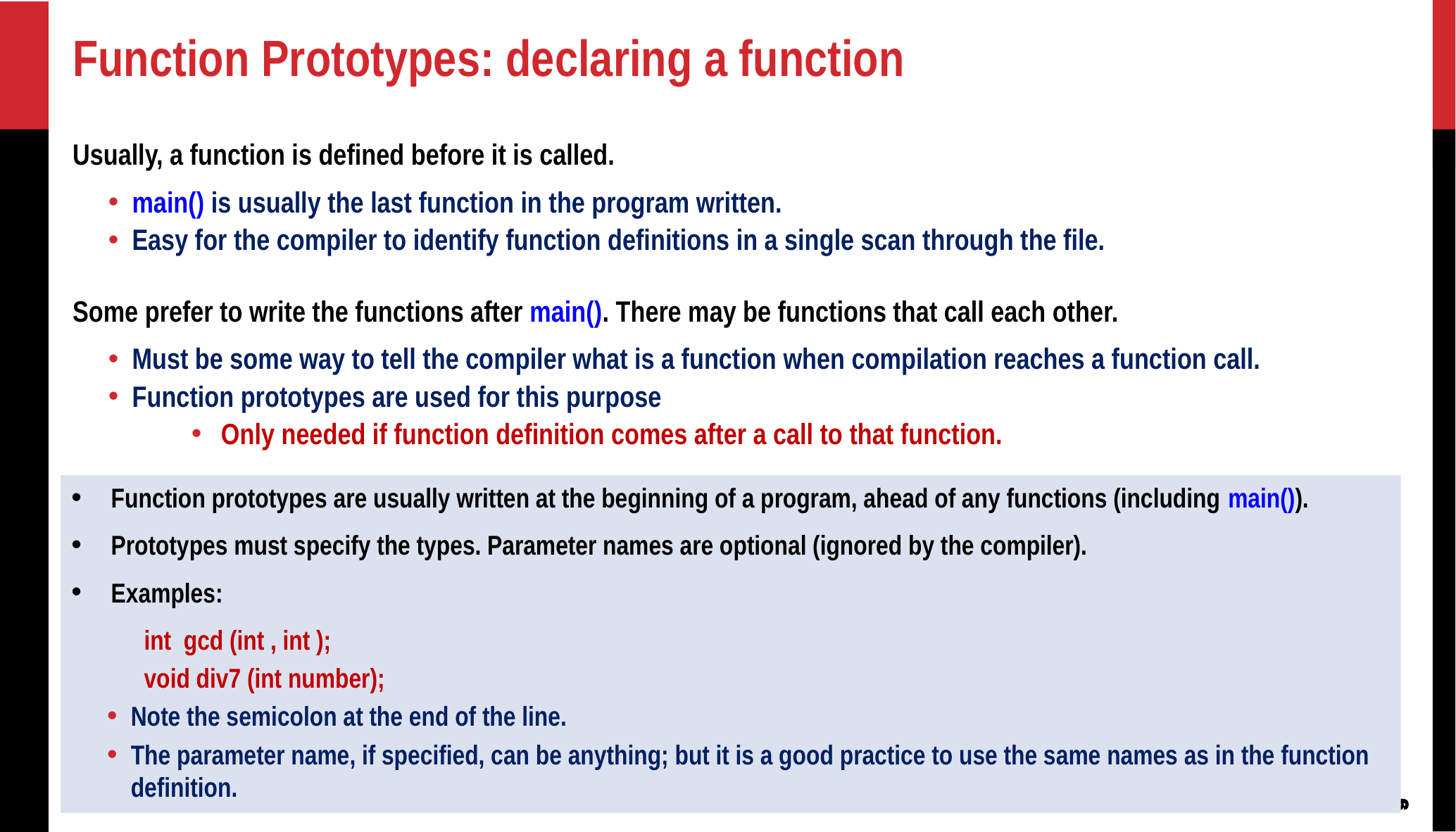

# Function Prototypes: declaring a function
Usually, a function is defined before it is called.
main() is usually the last function in the program written.
Easy for the compiler to identify function definitions in a single scan through the file.

Some prefer to write the functions after main(). There may be functions that call each other.
Must be some way to tell the compiler what is a function when compilation reaches a function call.
Function prototypes are used for this purpose
Only needed if function definition comes after a call to that function.
Function prototypes are usually written at the beginning of a program, ahead of any functions (including main()).
Prototypes must specify the types. Parameter names are optional (ignored by the compiler).
Examples:
      int  gcd (int , int );
      void div7 (int number);
Note the semicolon at the end of the line.
The parameter name, if specified, can be anything; but it is a good practice to use the same names as in the function definition.
9